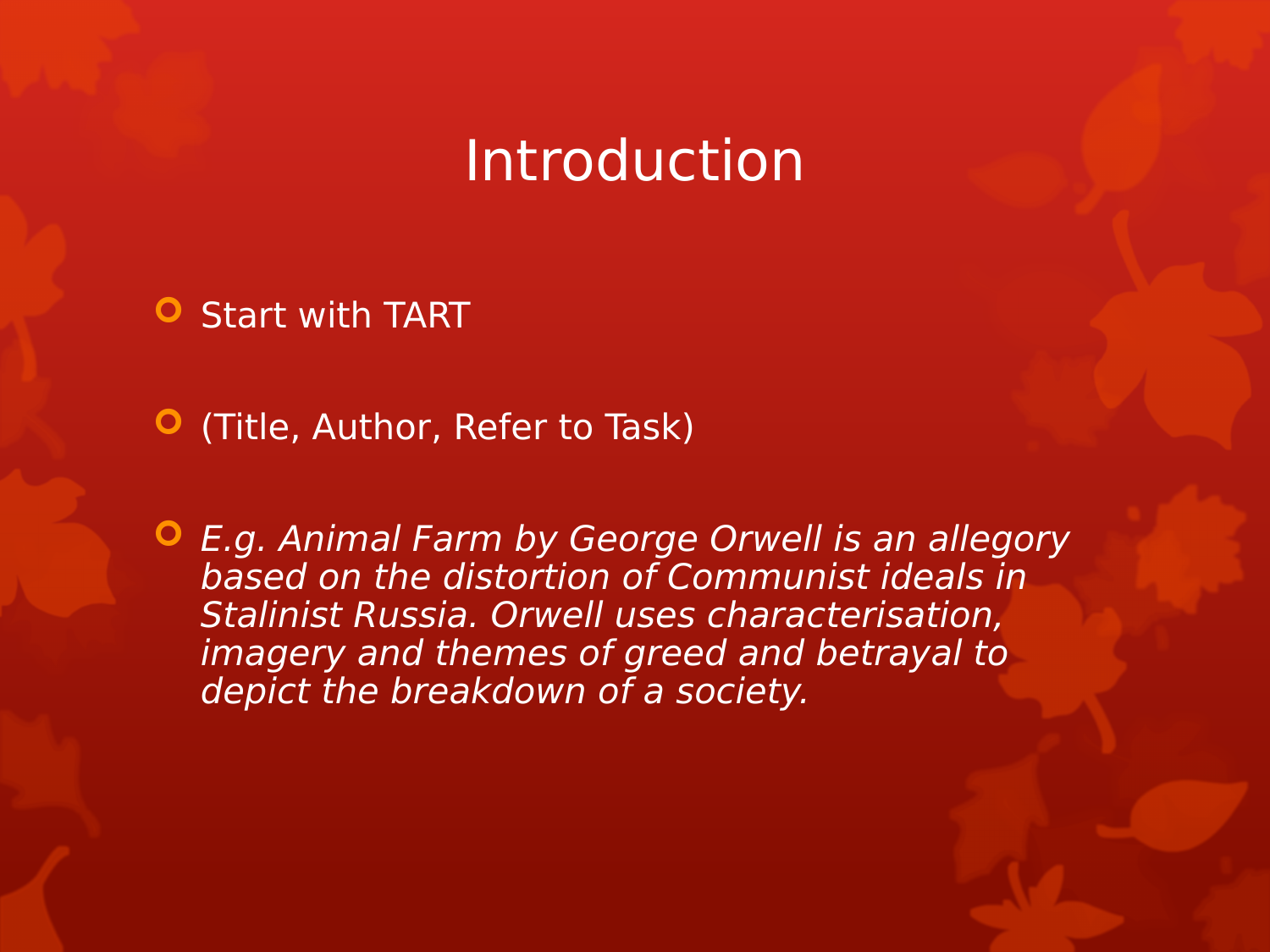

# Introduction
Start with TART

(Title, Author, Refer to Task)

E.g. Animal Farm by George Orwell is an allegory based on the distortion of Communist ideals in Stalinist Russia. Orwell uses characterisation, imagery and themes of greed and betrayal to depict the breakdown of a society.